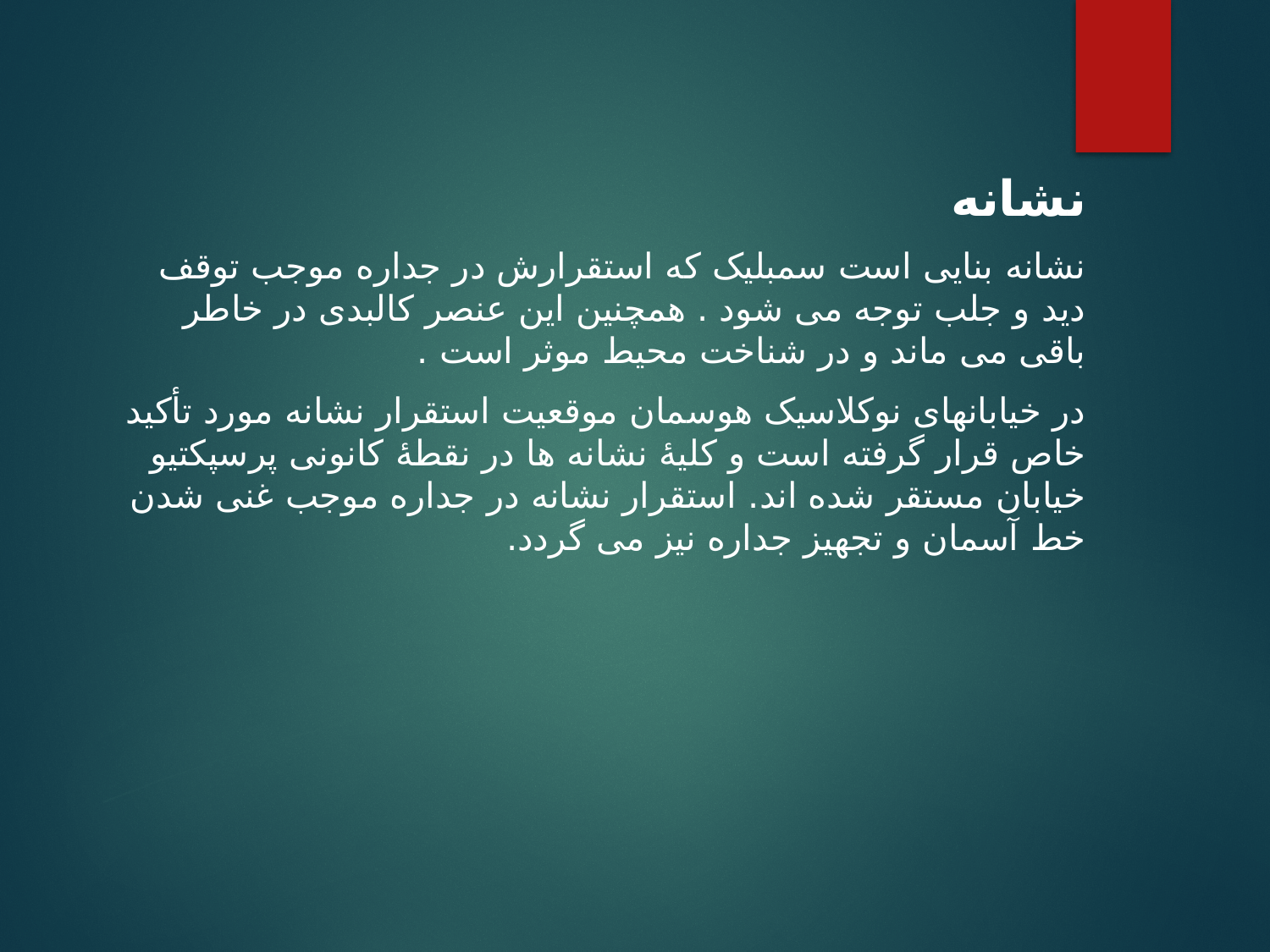

نشانه
نشانه بنایی است سمبلیک که استقرارش در جداره موجب توقف دید و جلب توجه می شود . همچنین این عنصر کالبدی در خاطر باقی می ماند و در شناخت محیط موثر است .
در خیابانهای نوکلاسیک هوسمان موقعیت استقرار نشانه مورد تأکید خاص قرار گرفته است و کلیۀ نشانه ها در نقطۀ کانونی پرسپکتیو خیابان مستقر شده اند. استقرار نشانه در جداره موجب غنی شدن خط آسمان و تجهیز جداره نیز می گردد.